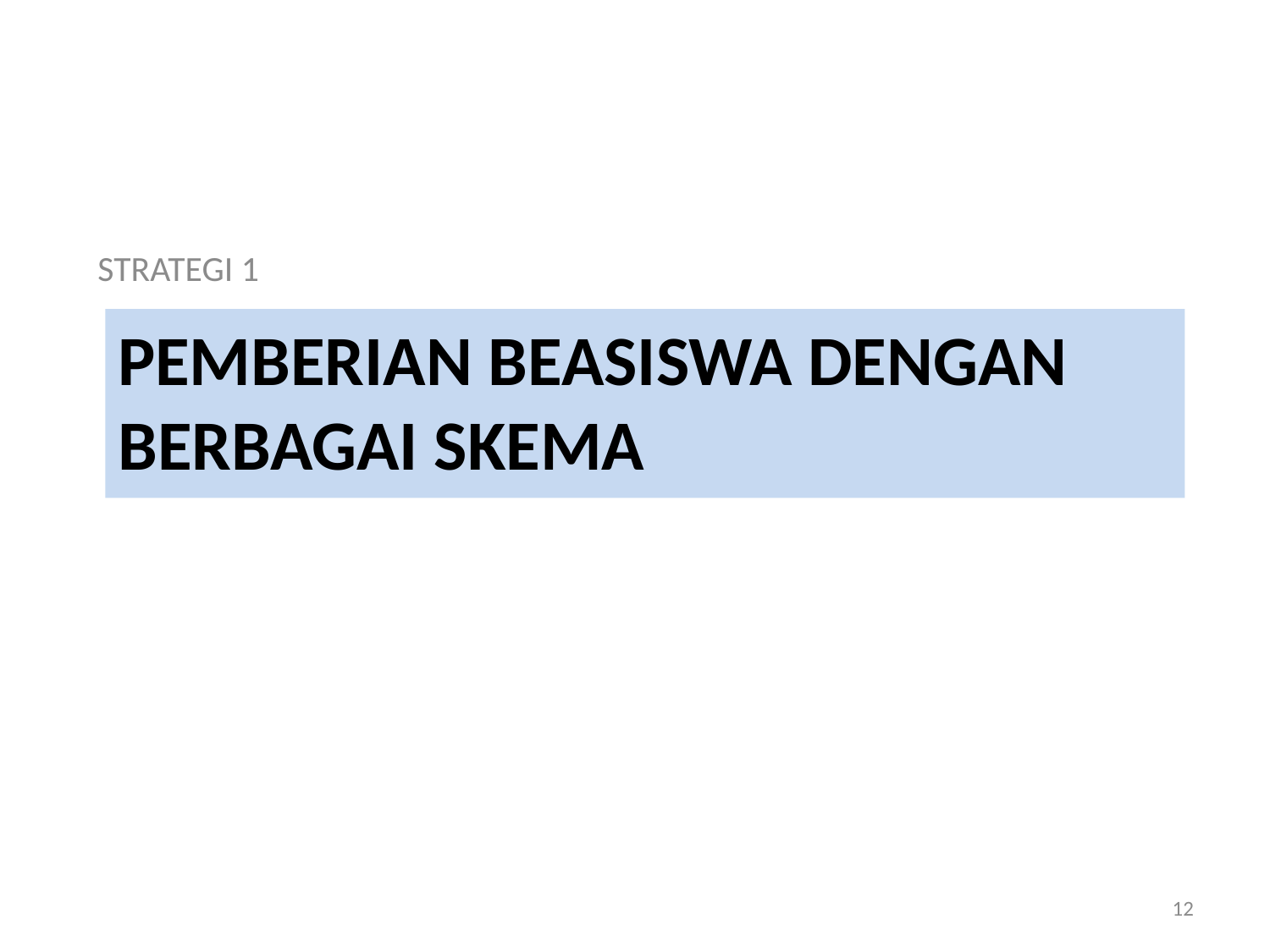

STRATEGI 1
# PEMBERIAN BEASISWA DENGAN BERBAGAI SKEMA
12